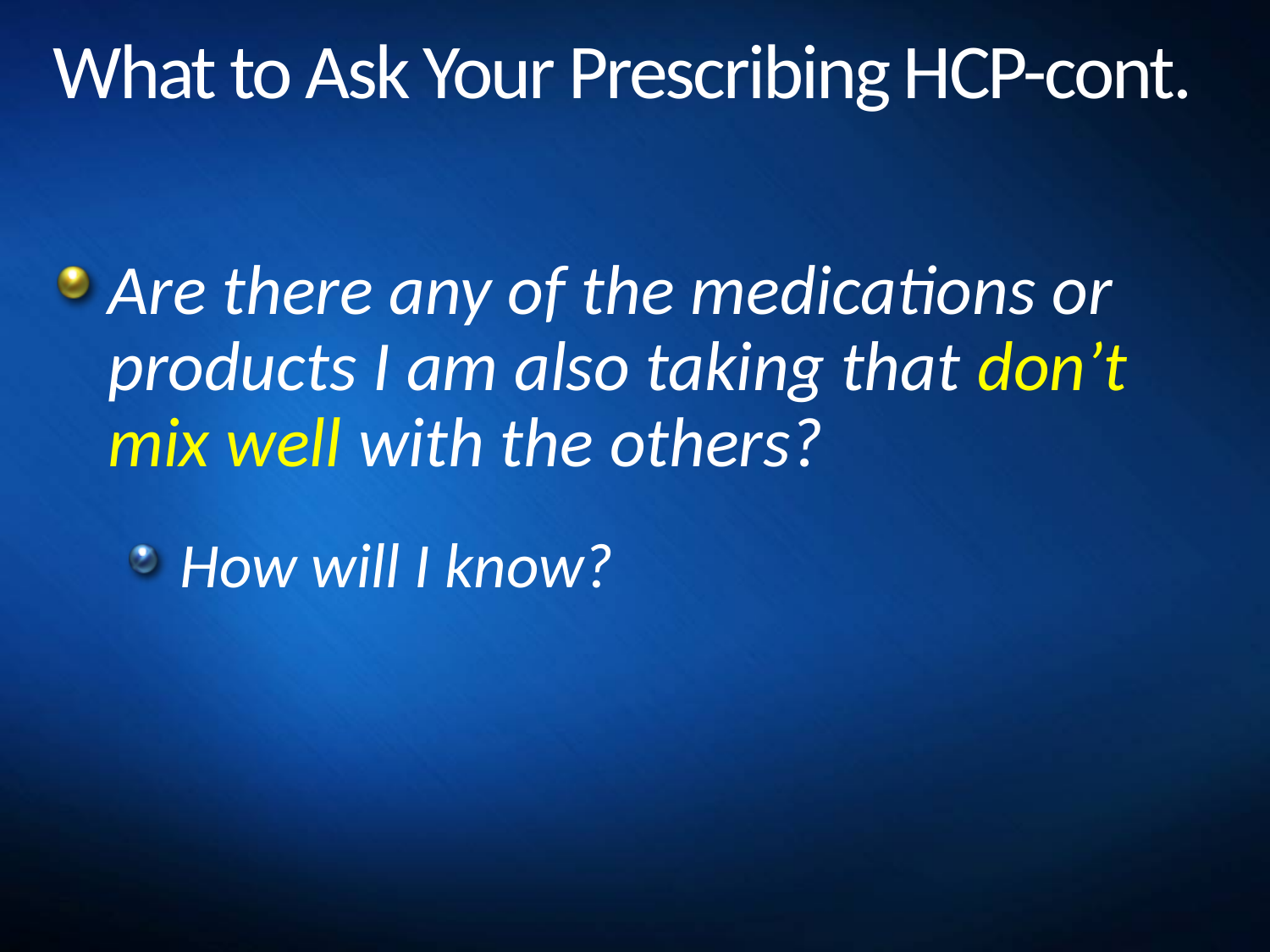

# What to Ask Your Prescribing HCP-cont.
Are there any of the medications or products I am also taking that don’t mix well with the others?

How will I know?